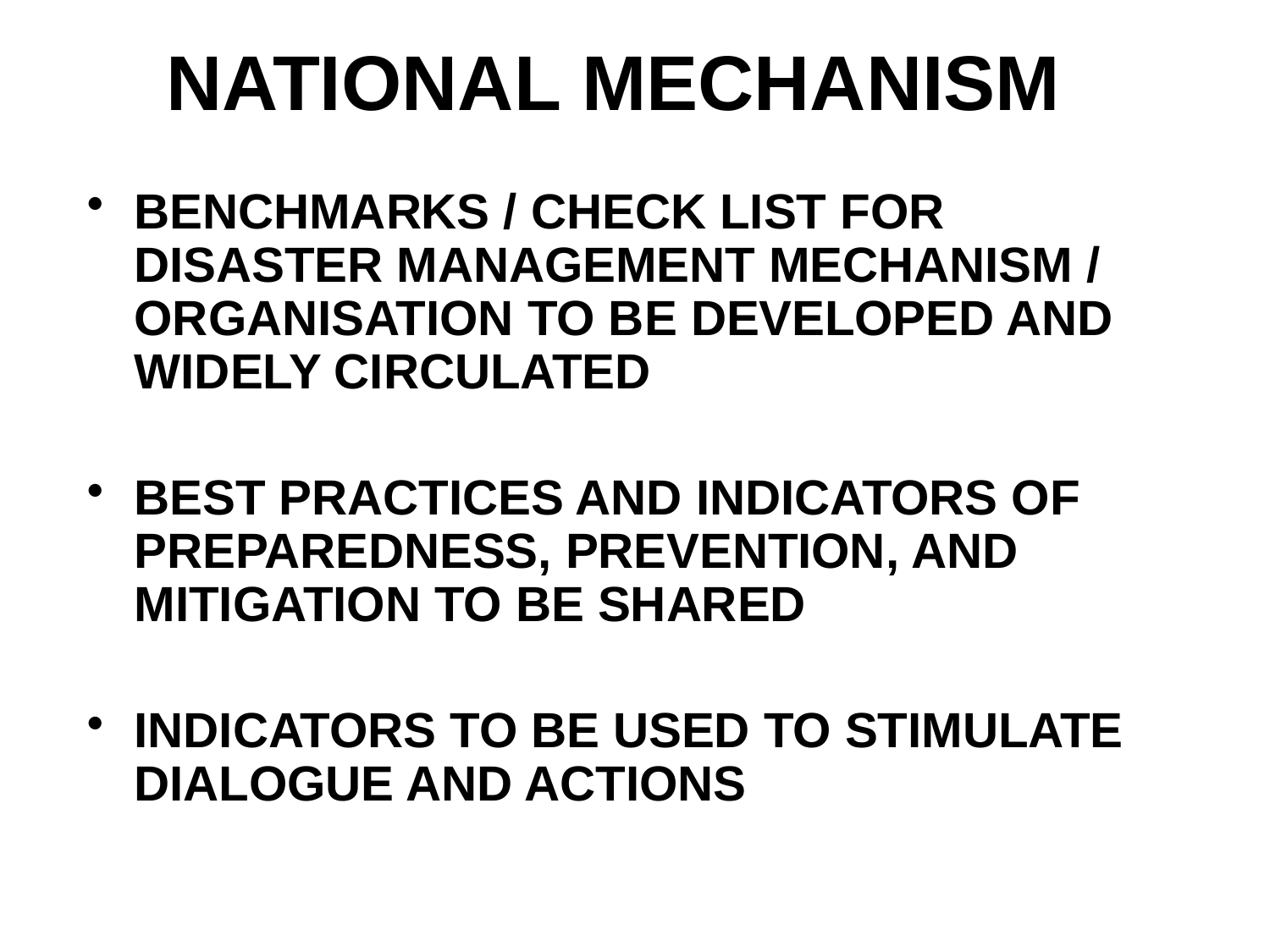

# NATIONAL MECHANISM
BENCHMARKS / CHECK LIST FOR DISASTER MANAGEMENT MECHANISM / ORGANISATION TO BE DEVELOPED AND WIDELY CIRCULATED

BEST PRACTICES AND INDICATORS OF PREPAREDNESS, PREVENTION, AND MITIGATION TO BE SHARED

INDICATORS TO BE USED TO STIMULATE DIALOGUE AND ACTIONS